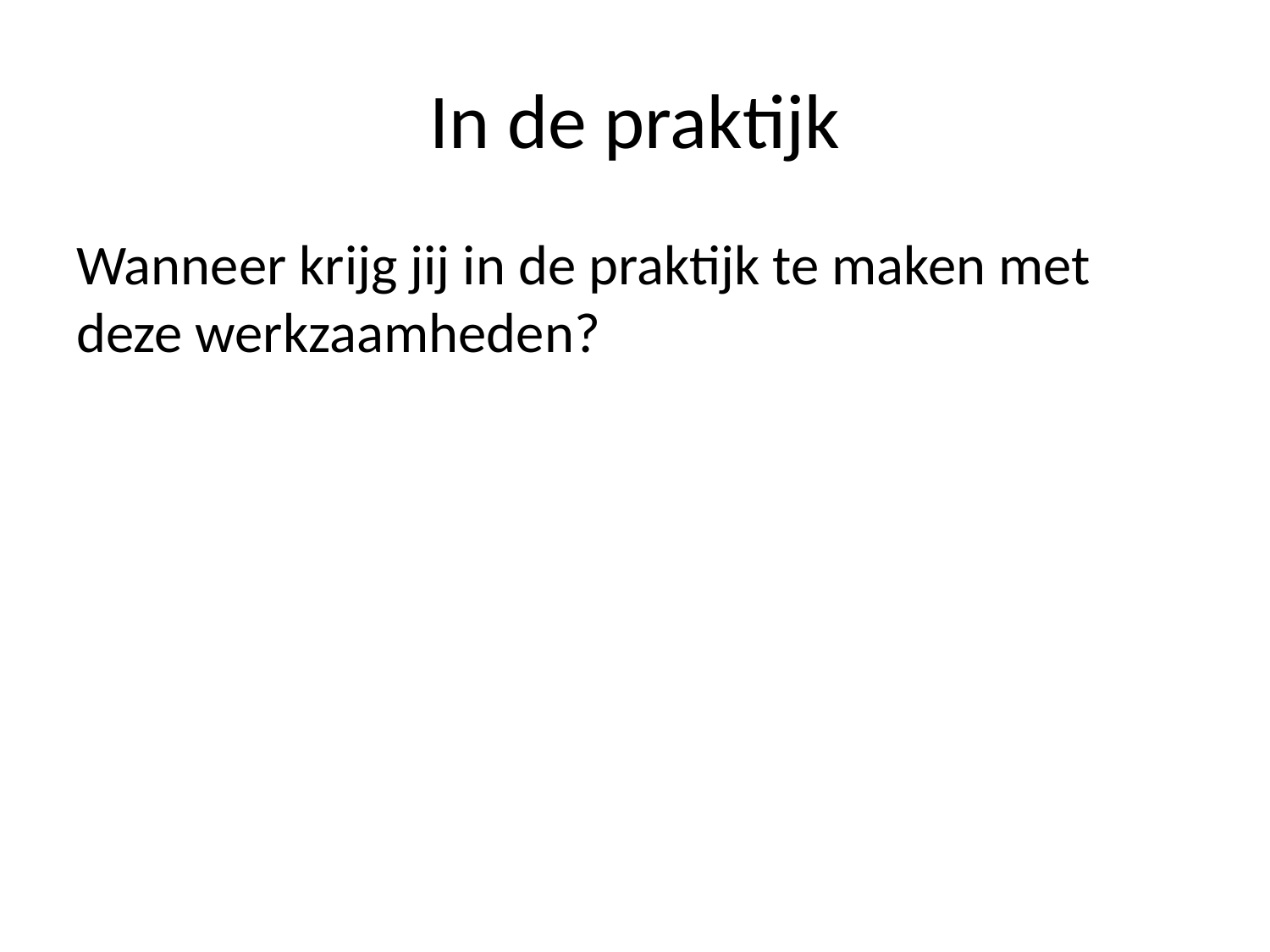

# In de praktijk
Wanneer krijg jij in de praktijk te maken met deze werkzaamheden?